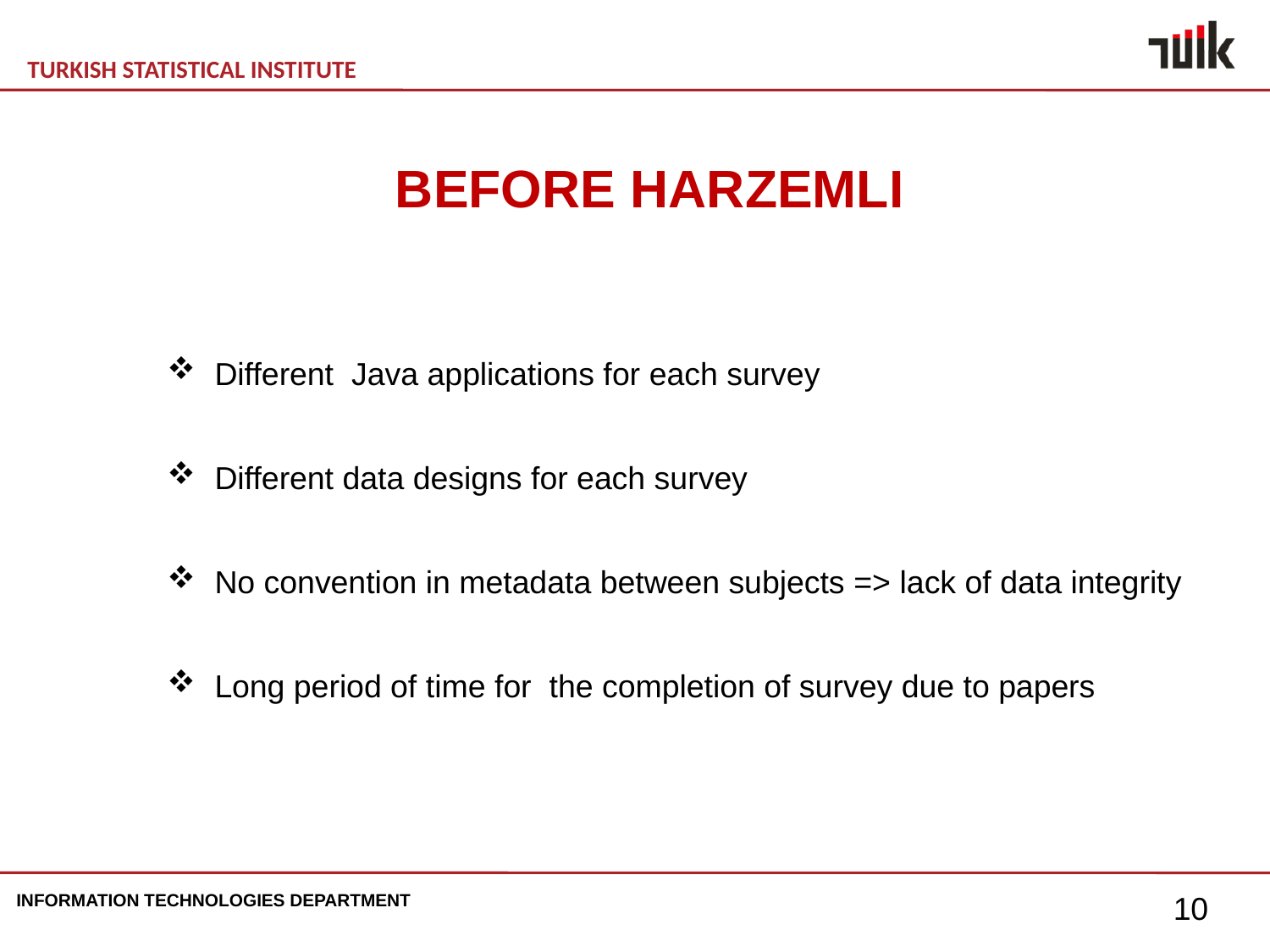

BEFORE HARZEMLI
Different  Java applications for each survey

Different data designs for each survey

No convention in metadata between subjects => lack of data integrity

Long period of time for  the completion of survey due to papers